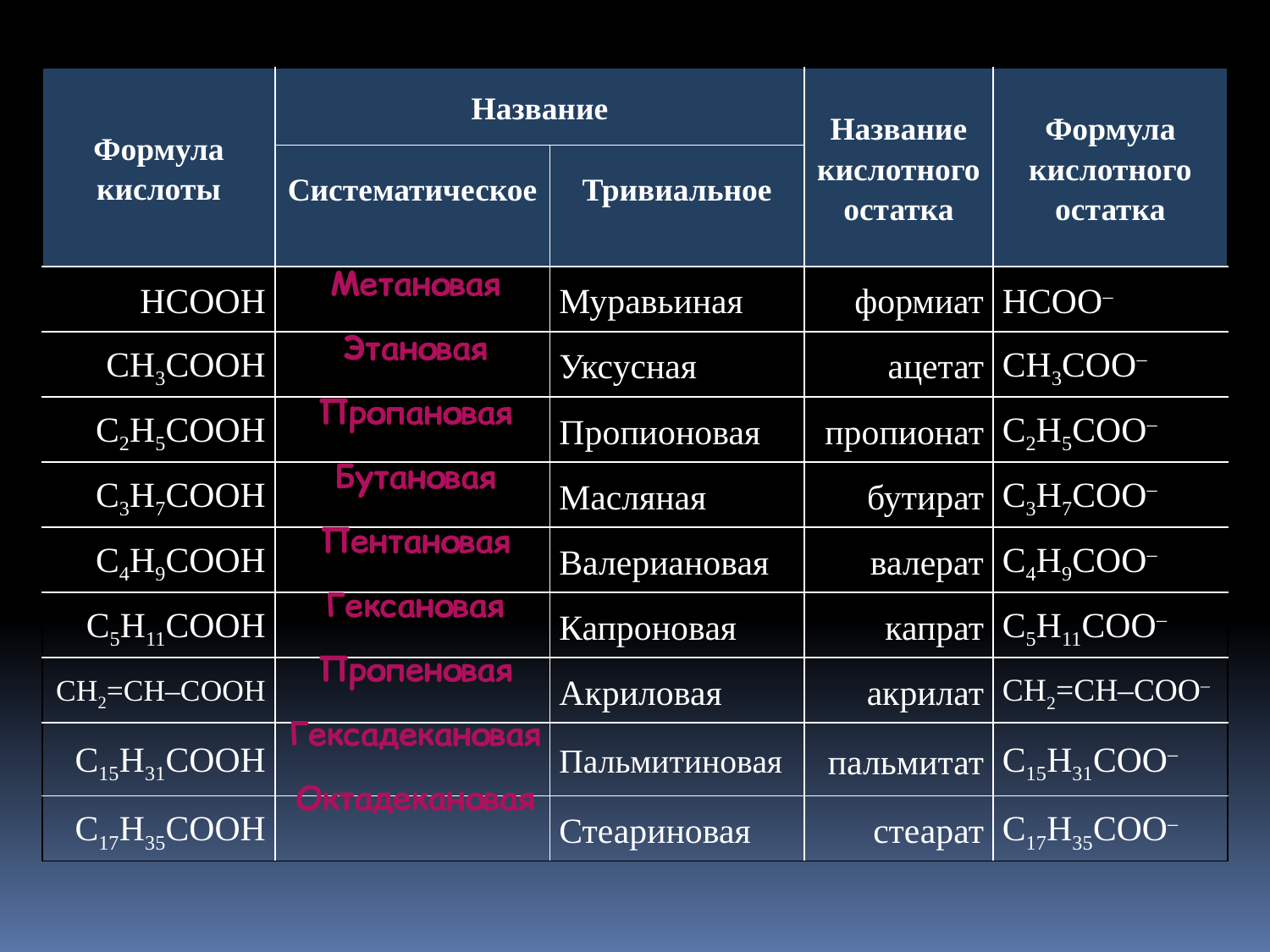

| Формула кислоты | Название |  | Название кислотного остатка | Формула кислотного остатка |
| --- | --- | --- | --- | --- |
|  | Систематическое | Тривиальное |  |  |
| HCOOH |  | Муравьиная | формиат | HCOO– |
| CH3COOH |  | Уксусная | ацетат | CH3COO– |
| C2H5COOH |  | Пропионовая | пропионат | C2H5COO– |
| C3H7COOH |  | Масляная | бутират | C3H7COO– |
| C4H9COOH |  | Валериановая | валерат | C4H9COO– |
| C5H11COOH |  | Капроновая | капрат | C5H11COO– |
| CH2=CH–COOH |  | Акриловая | акрилат | CH2=CH–COO– |
| C15H31COOH |  | Пальмитиновая | пальмитат | C15H31COO– |
| C17H35COOH |  | Стеариновая | стеарат | C17H35COO– |
Метановая
Этановая
Пропановая
Бутановая
Пентановая
Гексановая
Пропеновая
Гексадекановая
Октадекановая